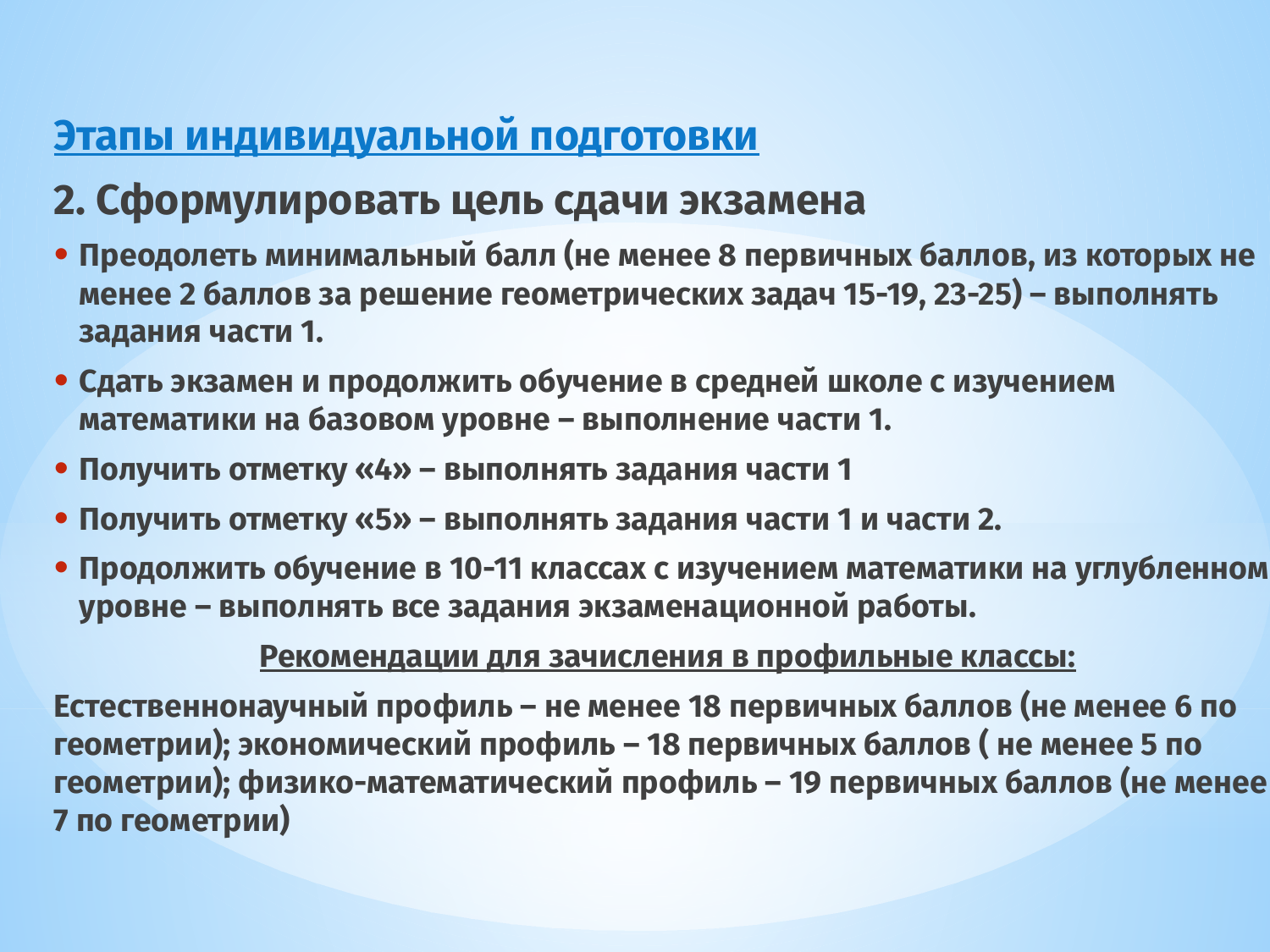

Этапы индивидуальной подготовки
2. Сформулировать цель сдачи экзамена
Преодолеть минимальный балл (не менее 8 первичных баллов, из которых не менее 2 баллов за решение геометрических задач 15-19, 23-25) – выполнять задания части 1.
Сдать экзамен и продолжить обучение в средней школе с изучением математики на базовом уровне – выполнение части 1.
Получить отметку «4» – выполнять задания части 1
Получить отметку «5» – выполнять задания части 1 и части 2.
Продолжить обучение в 10-11 классах с изучением математики на углубленном уровне – выполнять все задания экзаменационной работы.
Рекомендации для зачисления в профильные классы:
Естественнонаучный профиль – не менее 18 первичных баллов (не менее 6 по геометрии); экономический профиль – 18 первичных баллов ( не менее 5 по геометрии); физико-математический профиль – 19 первичных баллов (не менее 7 по геометрии)
#